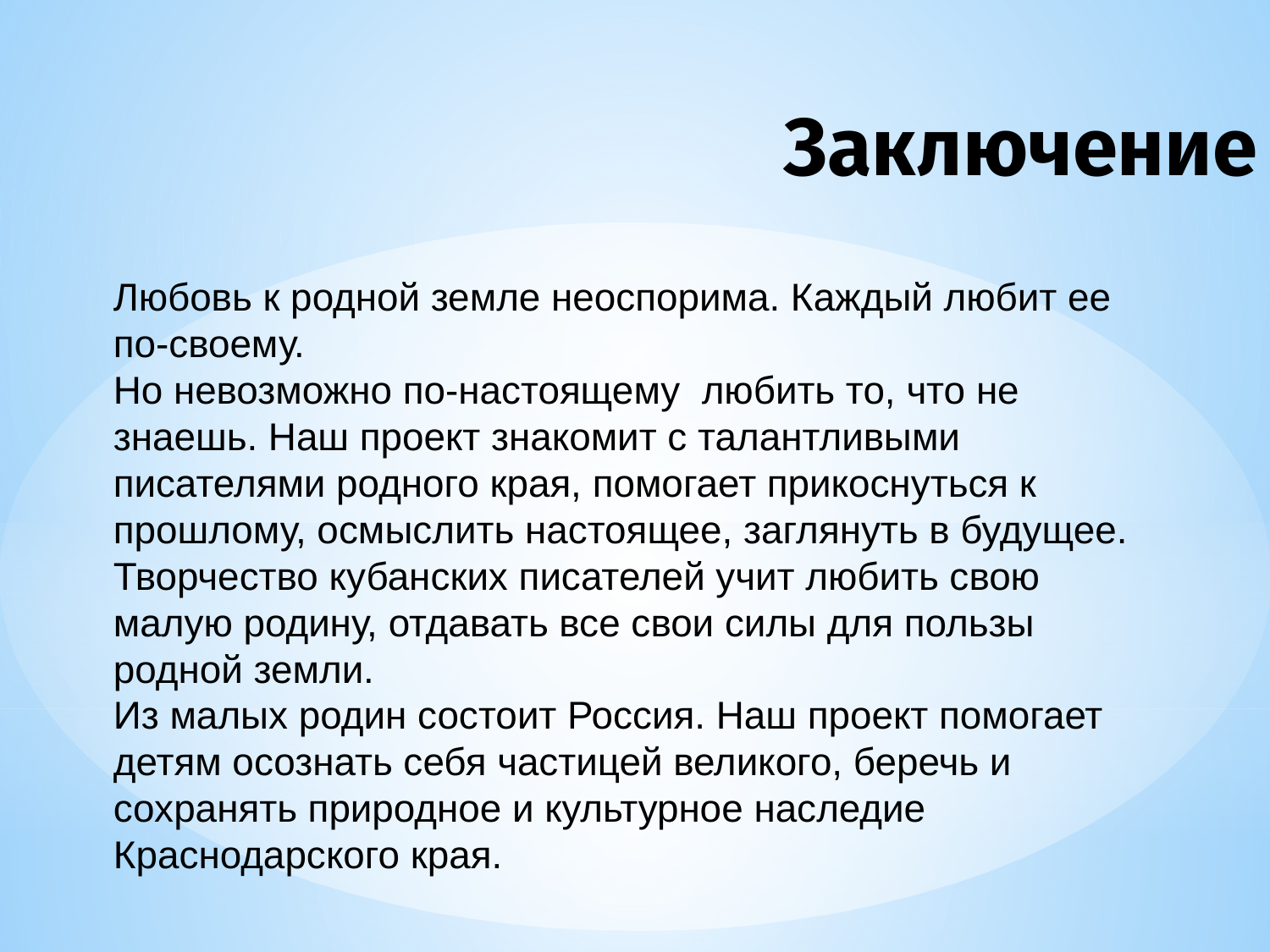

Заключение
Любовь к родной земле неоспорима. Каждый любит ее по-своему.
Но невозможно по-настоящему  любить то, что не знаешь. Наш проект знакомит с талантливыми писателями родного края, помогает прикоснуться к прошлому, осмыслить настоящее, заглянуть в будущее.
Творчество кубанских писателей учит любить свою малую родину, отдавать все свои силы для пользы родной земли.
Из малых родин состоит Россия. Наш проект помогает детям осознать себя частицей великого, беречь и сохранять природное и культурное наследие Краснодарского края.